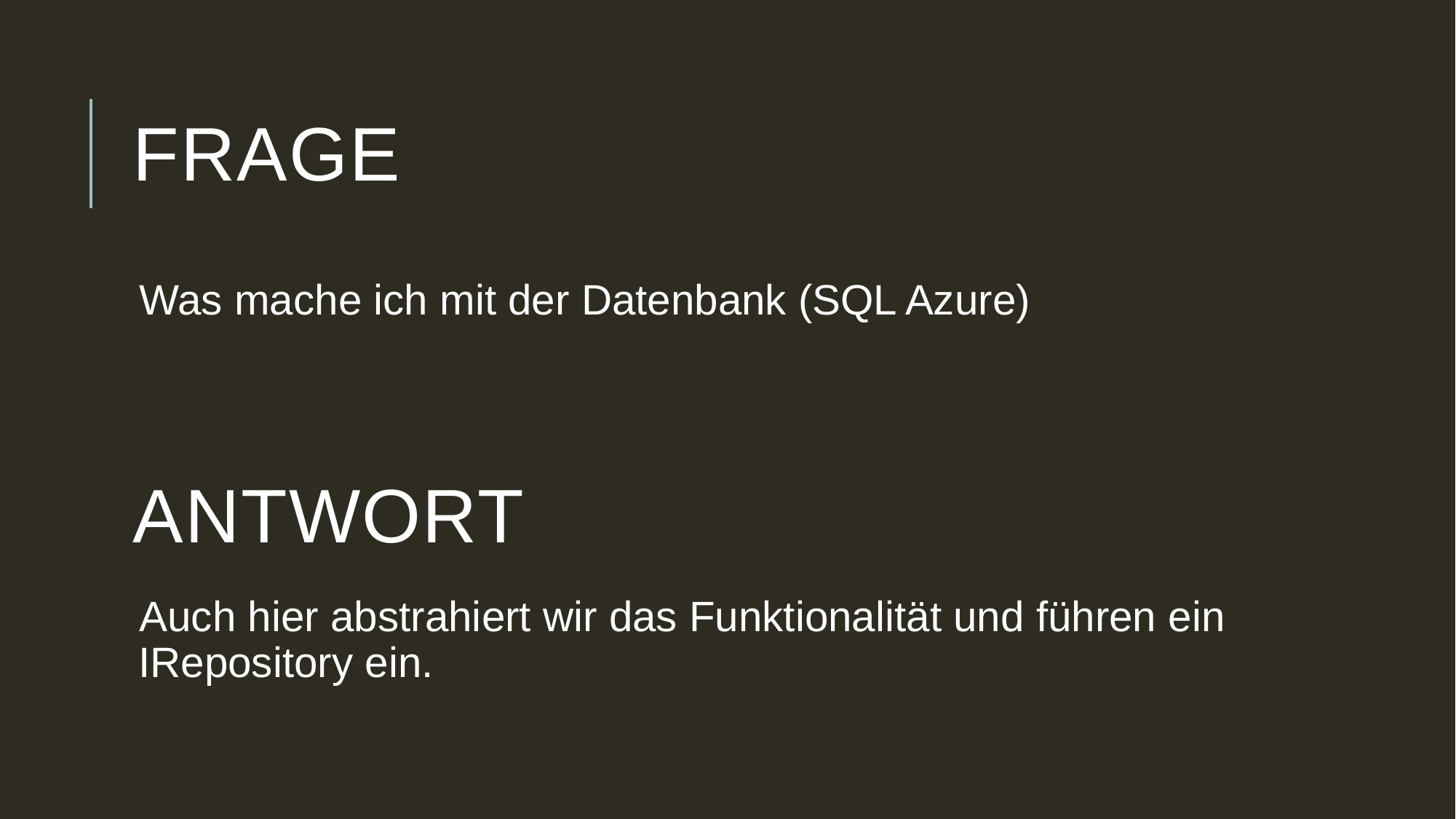

# Frage
Was mache ich mit der Datenbank (SQL Azure)
Antwort
Auch hier abstrahiert wir das Funktionalität und führen ein IRepository ein.